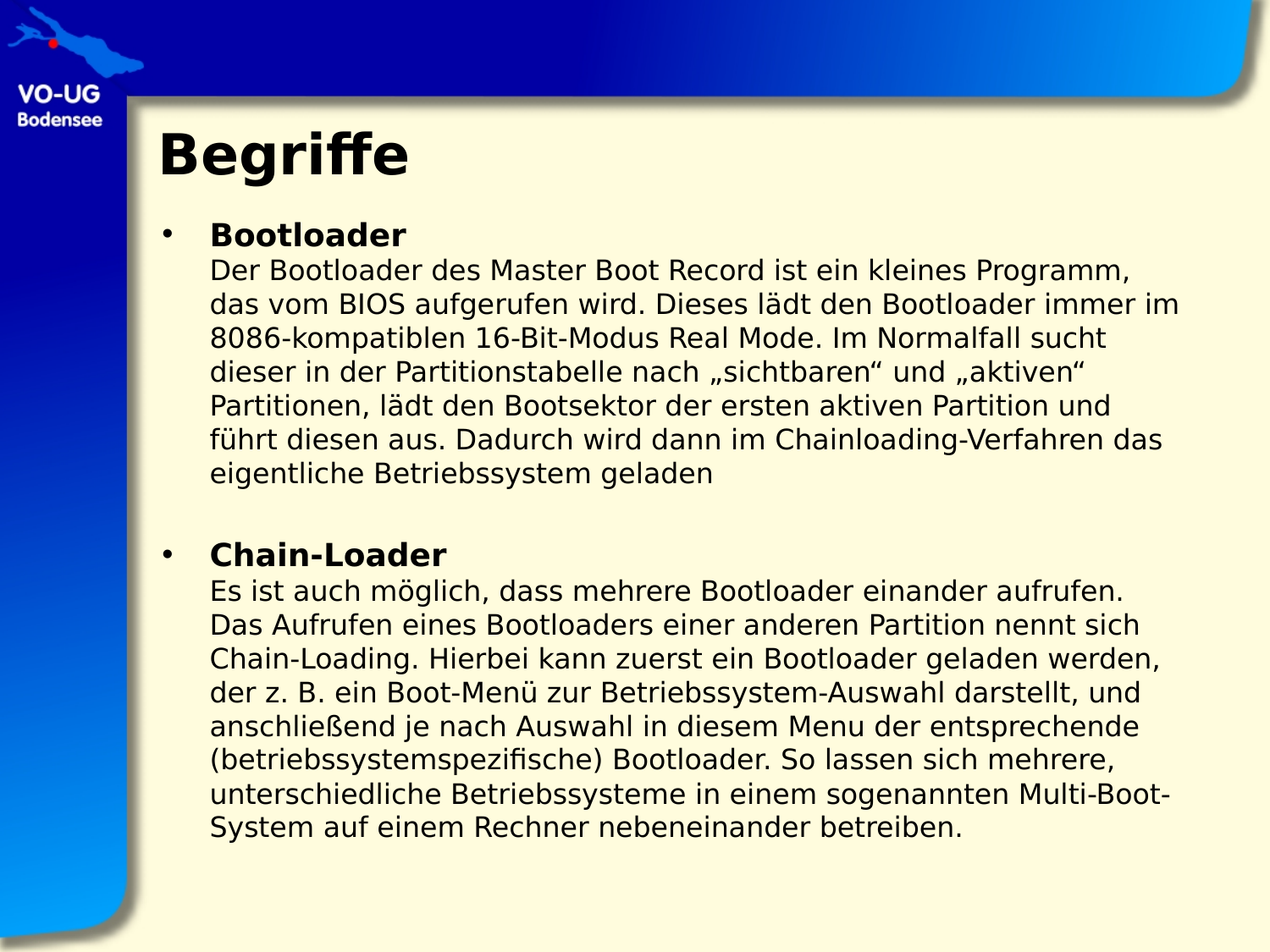

# Begriffe
Bootloader
Der Bootloader des Master Boot Record ist ein kleines Programm, das vom BIOS aufgerufen wird. Dieses lädt den Bootloader immer im 8086-kompatiblen 16-Bit-Modus Real Mode. Im Normalfall sucht dieser in der Partitionstabelle nach „sichtbaren“ und „aktiven“ Partitionen, lädt den Bootsektor der ersten aktiven Partition und führt diesen aus. Dadurch wird dann im Chainloading-Verfahren das eigentliche Betriebssystem geladen

Chain-Loader
Es ist auch möglich, dass mehrere Bootloader einander aufrufen. Das Aufrufen eines Bootloaders einer anderen Partition nennt sich Chain-Loading. Hierbei kann zuerst ein Bootloader geladen werden, der z. B. ein Boot-Menü zur Betriebssystem-Auswahl darstellt, und anschließend je nach Auswahl in diesem Menu der entsprechende (betriebssystemspezifische) Bootloader. So lassen sich mehrere, unterschiedliche Betriebssysteme in einem sogenannten Multi-Boot-System auf einem Rechner nebeneinander betreiben.